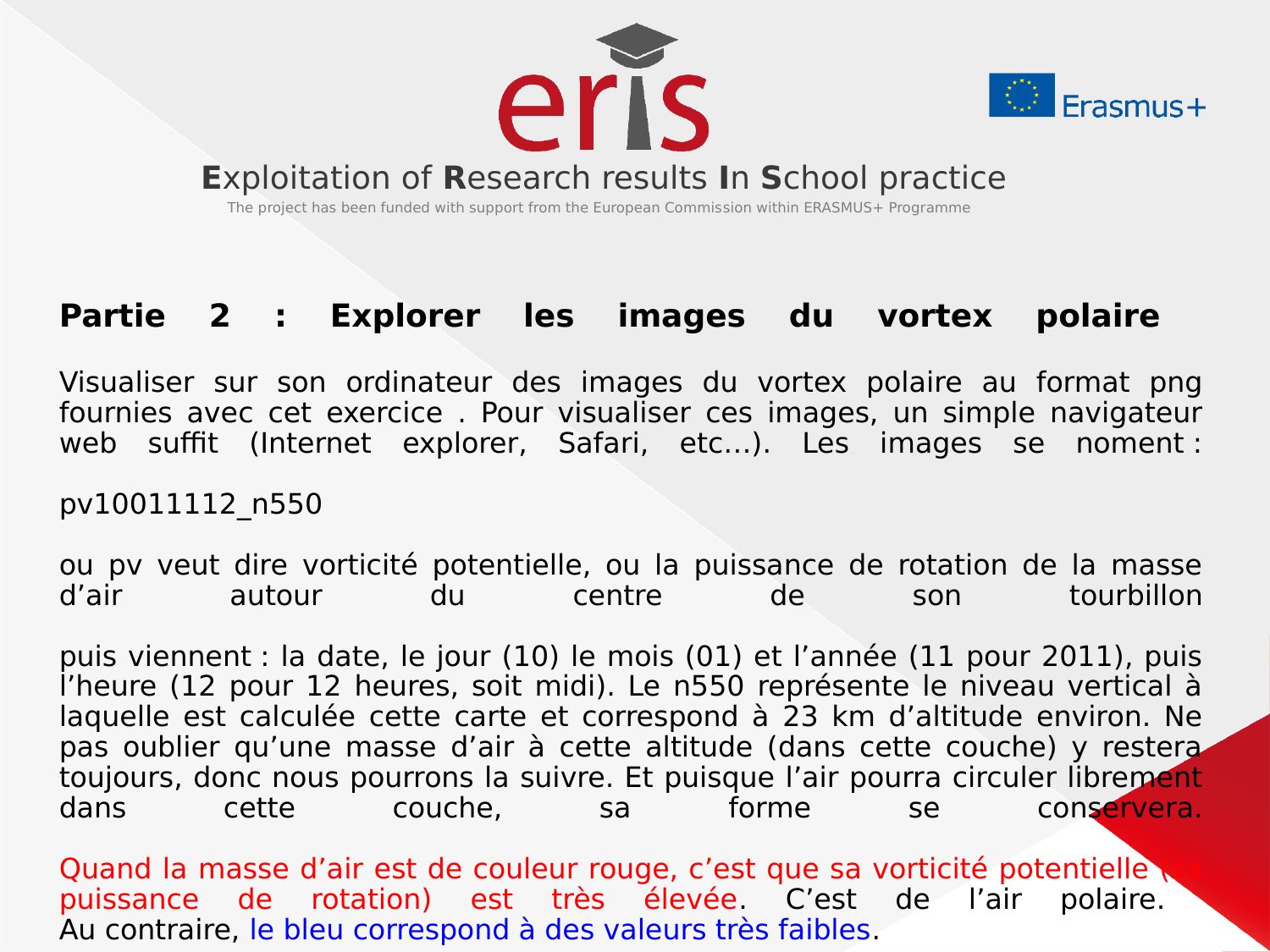

# Partie 2 : Explorer les images du vortex polaire Visualiser sur son ordinateur des images du vortex polaire au format png fournies avec cet exercice . Pour visualiser ces images, un simple navigateur web suffit (Internet explorer, Safari, etc…). Les images se noment : pv10011112_n550 ou pv veut dire vorticité potentielle, ou la puissance de rotation de la masse d’air autour du centre de son tourbillon puis viennent : la date, le jour (10) le mois (01) et l’année (11 pour 2011), puis l’heure (12 pour 12 heures, soit midi). Le n550 représente le niveau vertical à laquelle est calculée cette carte et correspond à 23 km d’altitude environ. Ne pas oublier qu’une masse d’air à cette altitude (dans cette couche) y restera toujours, donc nous pourrons la suivre. Et puisque l’air pourra circuler librement dans cette couche, sa forme se conservera. Quand la masse d’air est de couleur rouge, c’est que sa vorticité potentielle (sa puissance de rotation) est très élevée. C’est de l’air polaire. Au contraire, le bleu correspond à des valeurs très faibles.